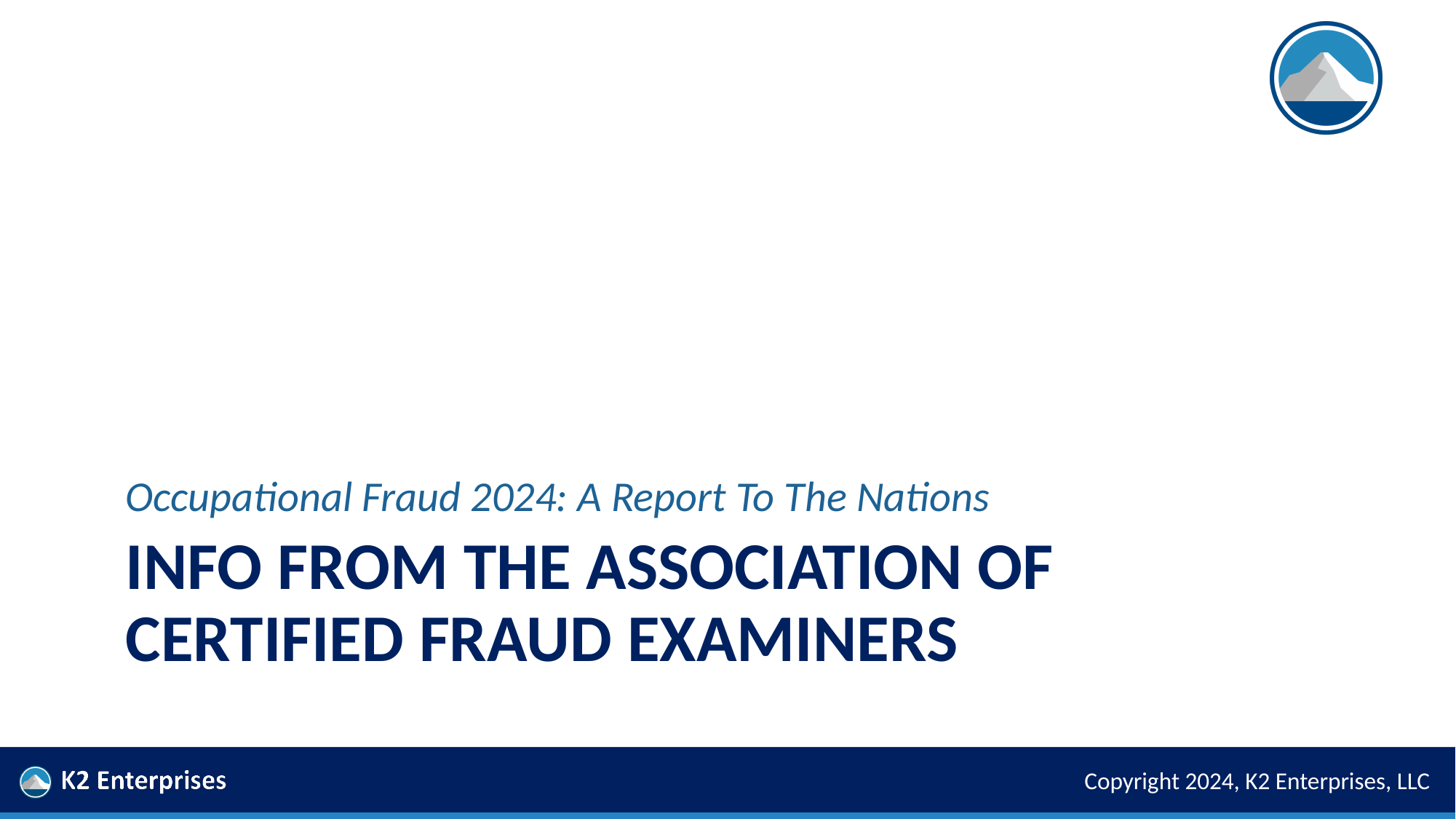

Occupational Fraud 2024: A Report To The Nations
# Info from the association of certified fraud examiners